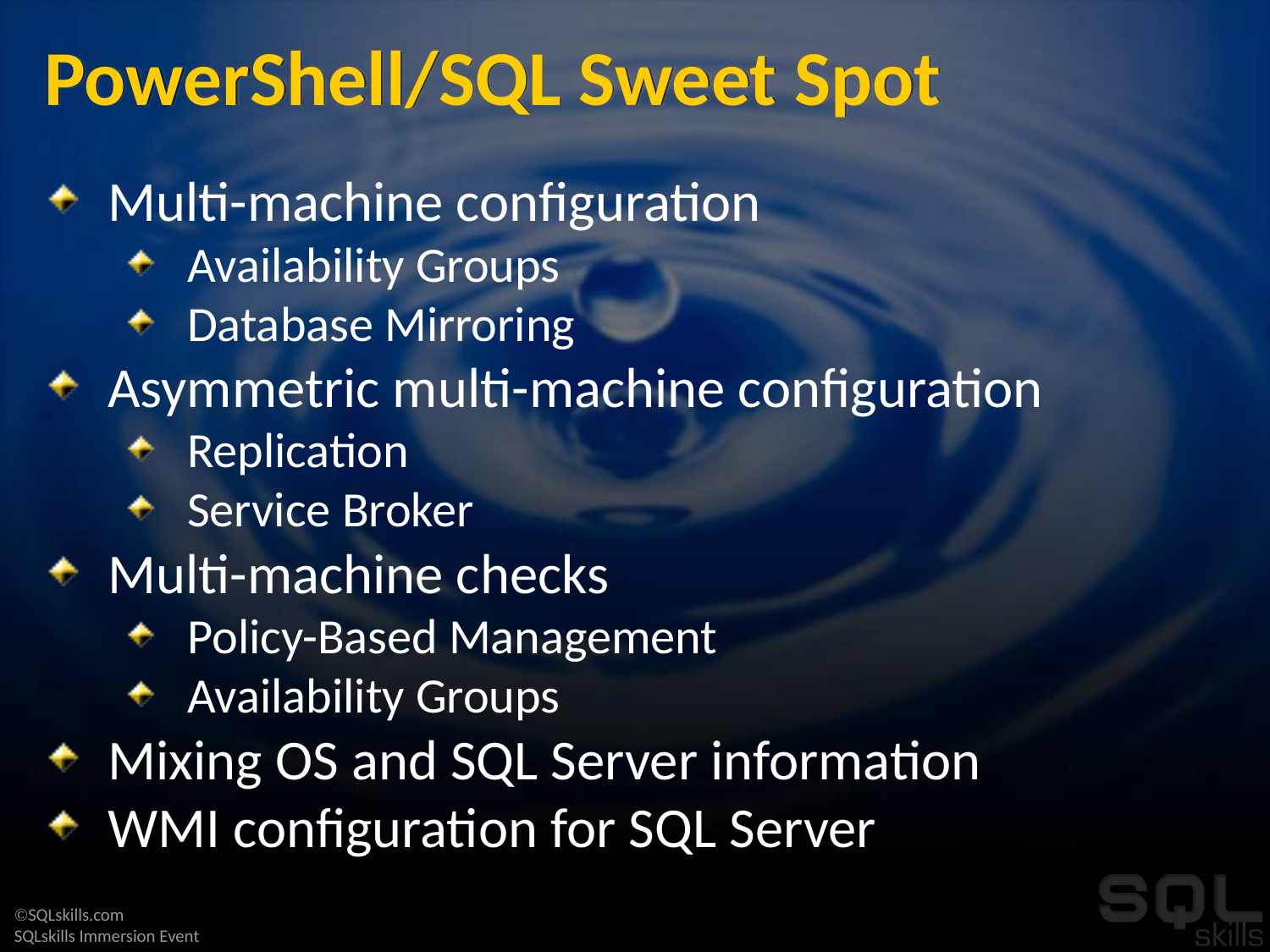

# PowerShell/SQL Sweet Spot
Multi-machine configuration
Availability Groups
Database Mirroring
Asymmetric multi-machine configuration
Replication
Service Broker
Multi-machine checks
Policy-Based Management
Availability Groups
Mixing OS and SQL Server information
WMI configuration for SQL Server